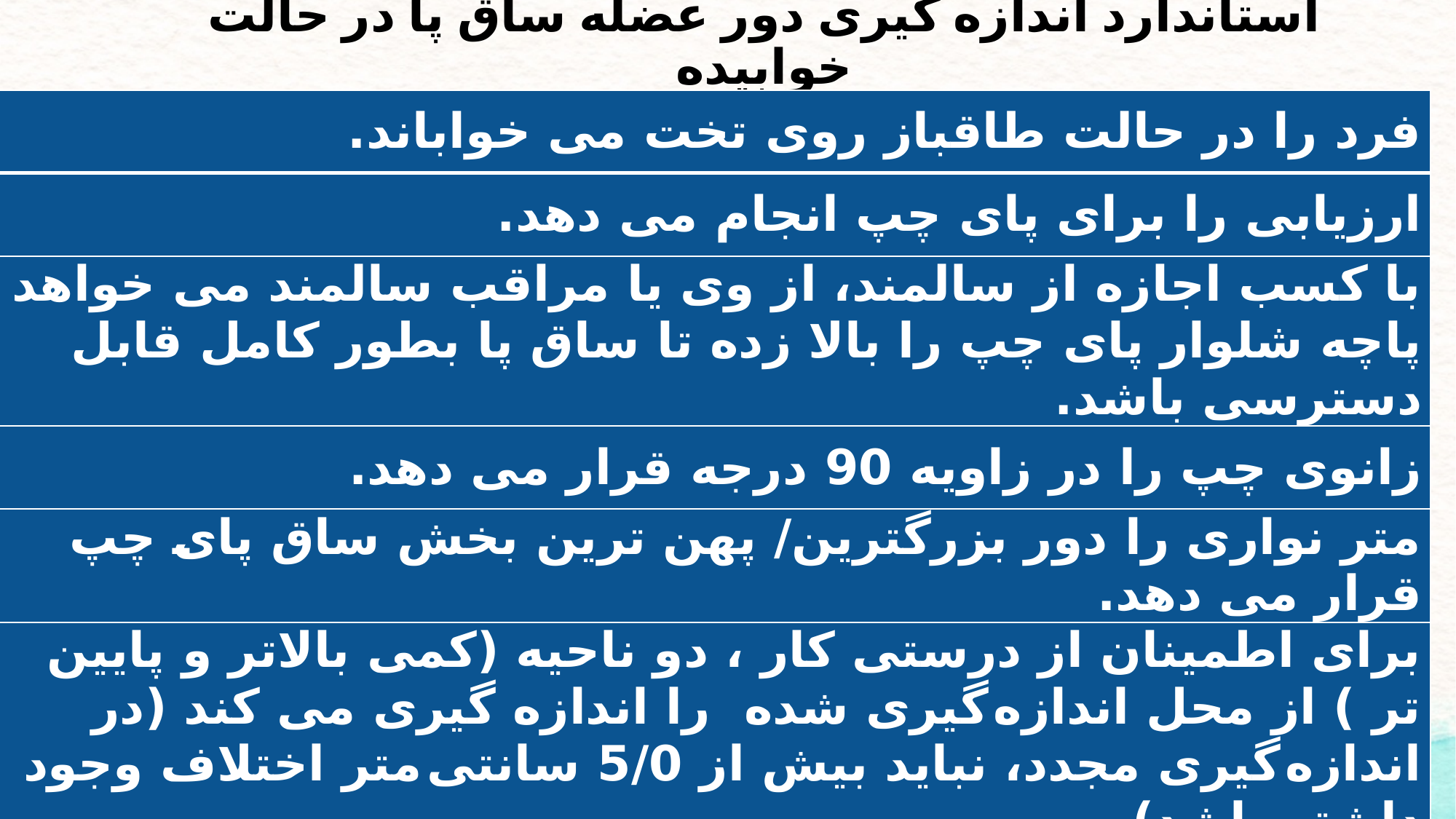

# استاندارد اندازه گیری دور عضله ساق پا در حالت خوابیده
| فرد را در حالت طاقباز روی تخت می خواباند. |
| --- |
| ارزیابی را برای پای چپ انجام می دهد. |
| با کسب اجازه از سالمند، از وی یا مراقب سالمند می خواهد پاچه شلوار پای چپ را بالا زده تا ساق پا بطور کامل قابل دسترسی باشد. |
| زانوی چپ را در زاویه 90 درجه قرار می دهد. |
| متر نواری را دور بزرگترین/ پهن ترین بخش ساق پای چپ قرار می دهد. |
| برای اطمینان از درستی کار ، دو ناحیه (کمی بالاتر و پایین تر ) از محل اندازه گیری شده را اندازه گیری می کند (در اندازه گیری مجدد، نباید بیش از 5/0 سانتی متر اختلاف وجود داشته باشد) |
| حریم خصوصی بیمار را رعایت می کند. |
| علت انجام این ارزیابی را برای سالمند/ همراه سالمند توضیح می دهد. |
| با دقت 1/0 سانتی متر اندازه روی متر را یادداشت می کند |